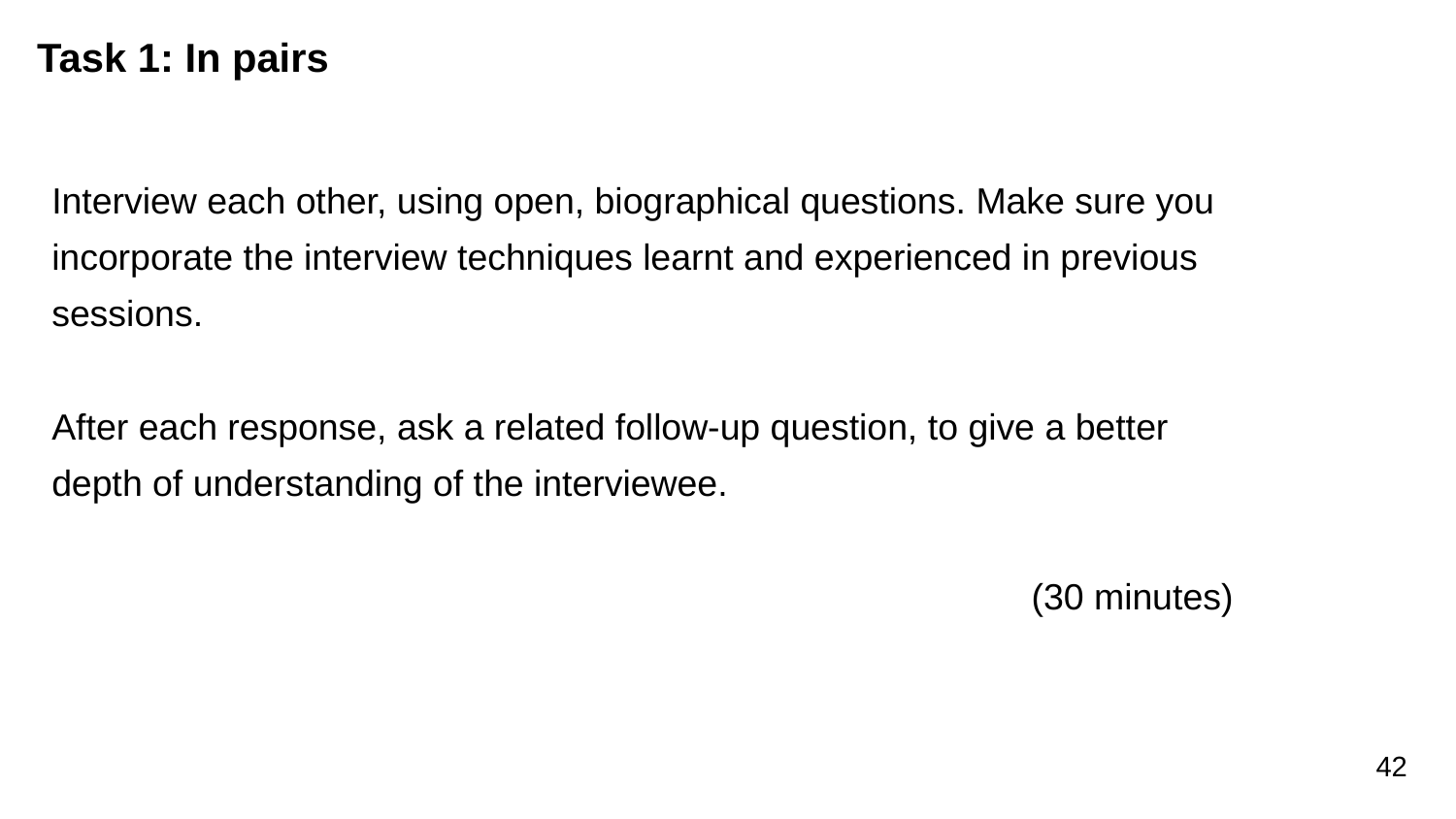

# Task 1: In pairs
Interview each other, using open, biographical questions. Make sure you incorporate the interview techniques learnt and experienced in previous sessions.

After each response, ask a related follow-up question, to give a better depth of understanding of the interviewee.

(30 minutes)

42